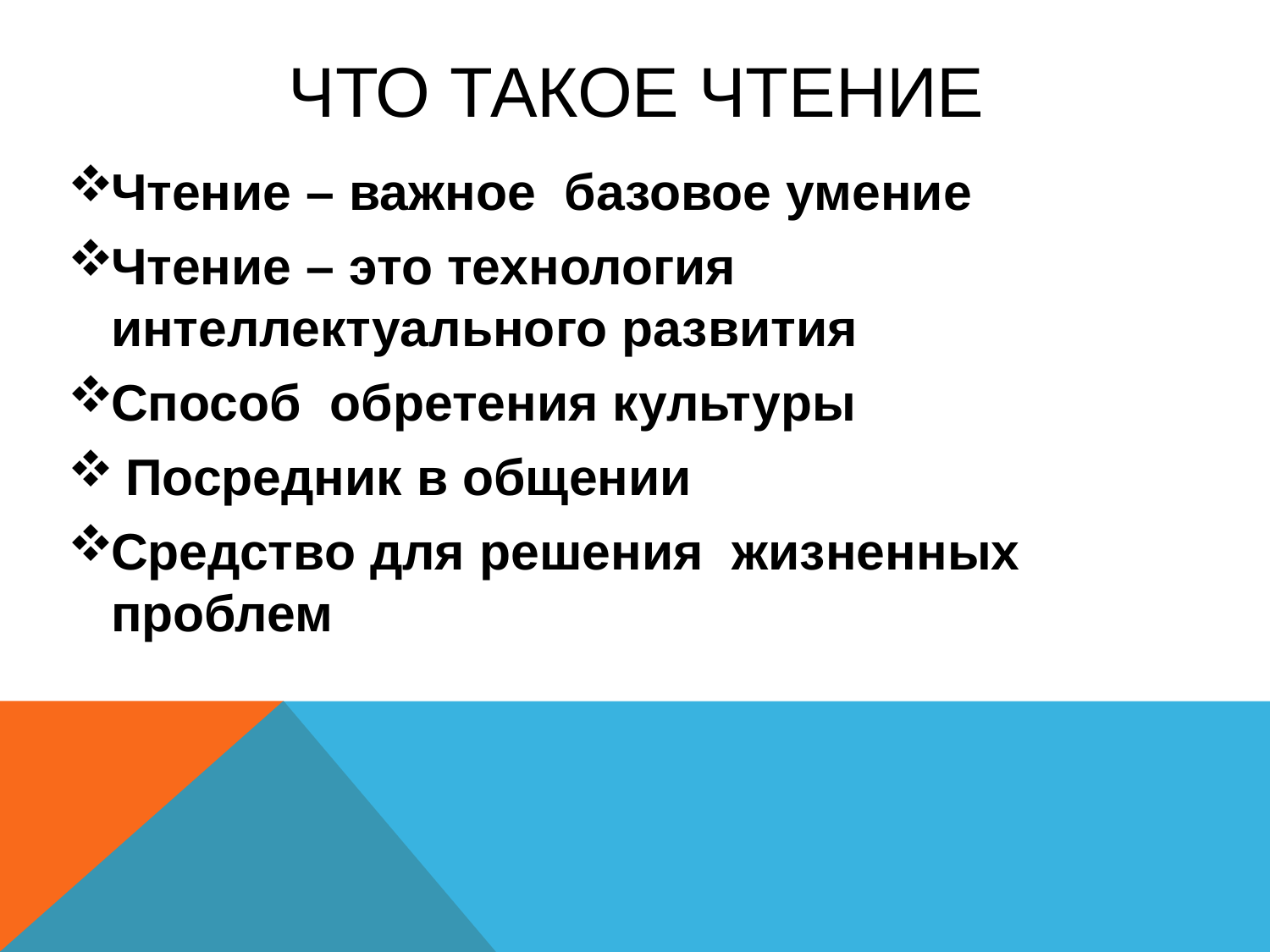

# Что такое чтение
Чтение – важное  базовое умение
Чтение – это технология  интеллектуального развития
Способ  обретения культуры
 Посредник в общении
Средство для решения  жизненных  проблем